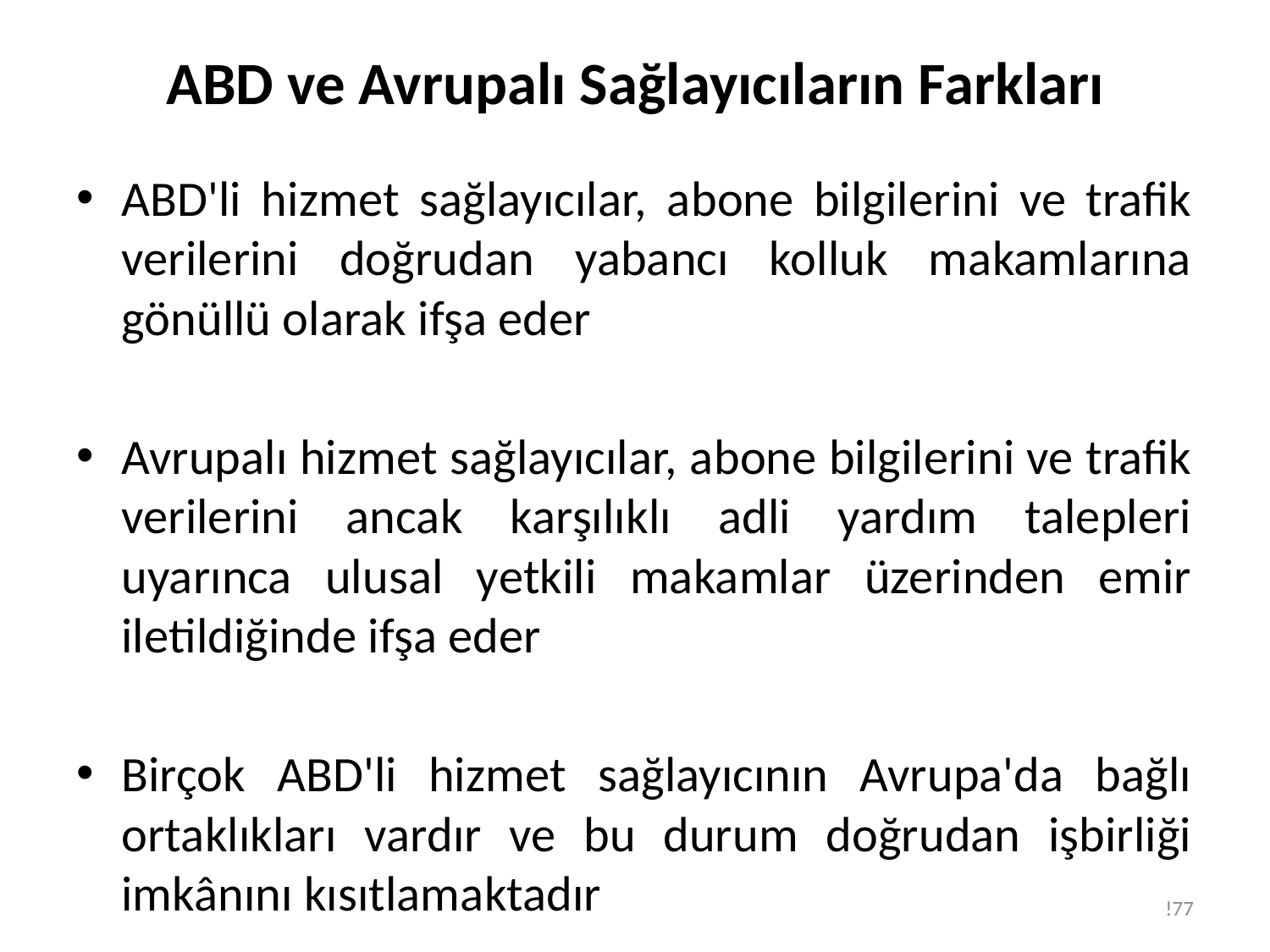

# ABD ve Avrupalı Sağlayıcıların Farkları
ABD'li hizmet sağlayıcılar, abone bilgilerini ve trafik verilerini doğrudan yabancı kolluk makamlarına gönüllü olarak ifşa eder

Avrupalı hizmet sağlayıcılar, abone bilgilerini ve trafik verilerini ancak karşılıklı adli yardım talepleri uyarınca ulusal yetkili makamlar üzerinden emir iletildiğinde ifşa eder

Birçok ABD'li hizmet sağlayıcının Avrupa'da bağlı ortaklıkları vardır ve bu durum doğrudan işbirliği imkânını kısıtlamaktadır
!77